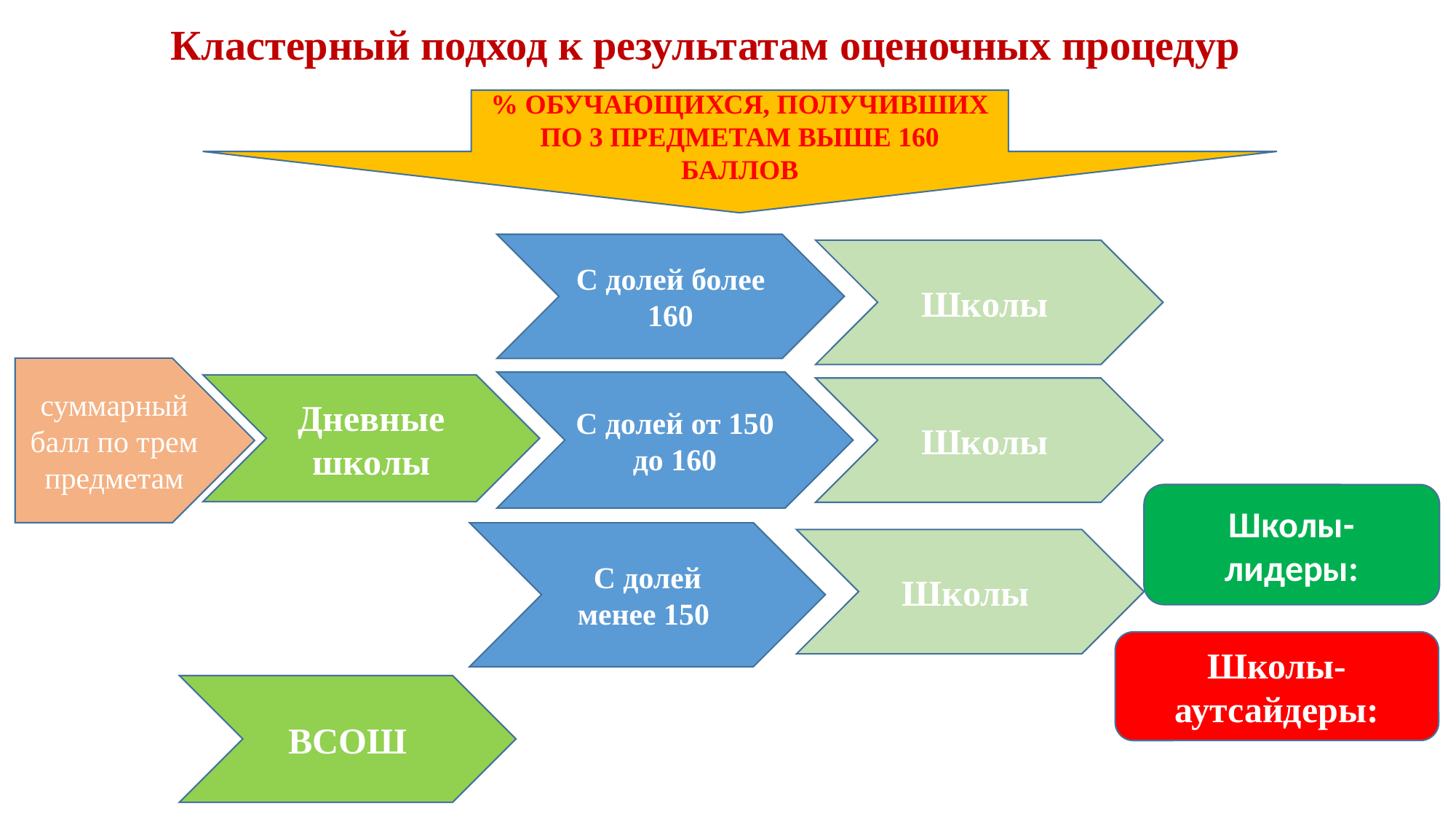

Кластерный подход к результатам оценочных процедур
% ОБУЧАЮЩИХСЯ, ПОЛУЧИВШИХ ПО 3 ПРЕДМЕТАМ ВЫШЕ 160 БАЛЛОВ
С долей более 160
Школы
суммарный балл по трем предметам
С долей от 150 до 160
Дневные школы
Школы
Школы- лидеры:
С долей менее 150
Школы
Школы- аутсайдеры:
ВСОШ